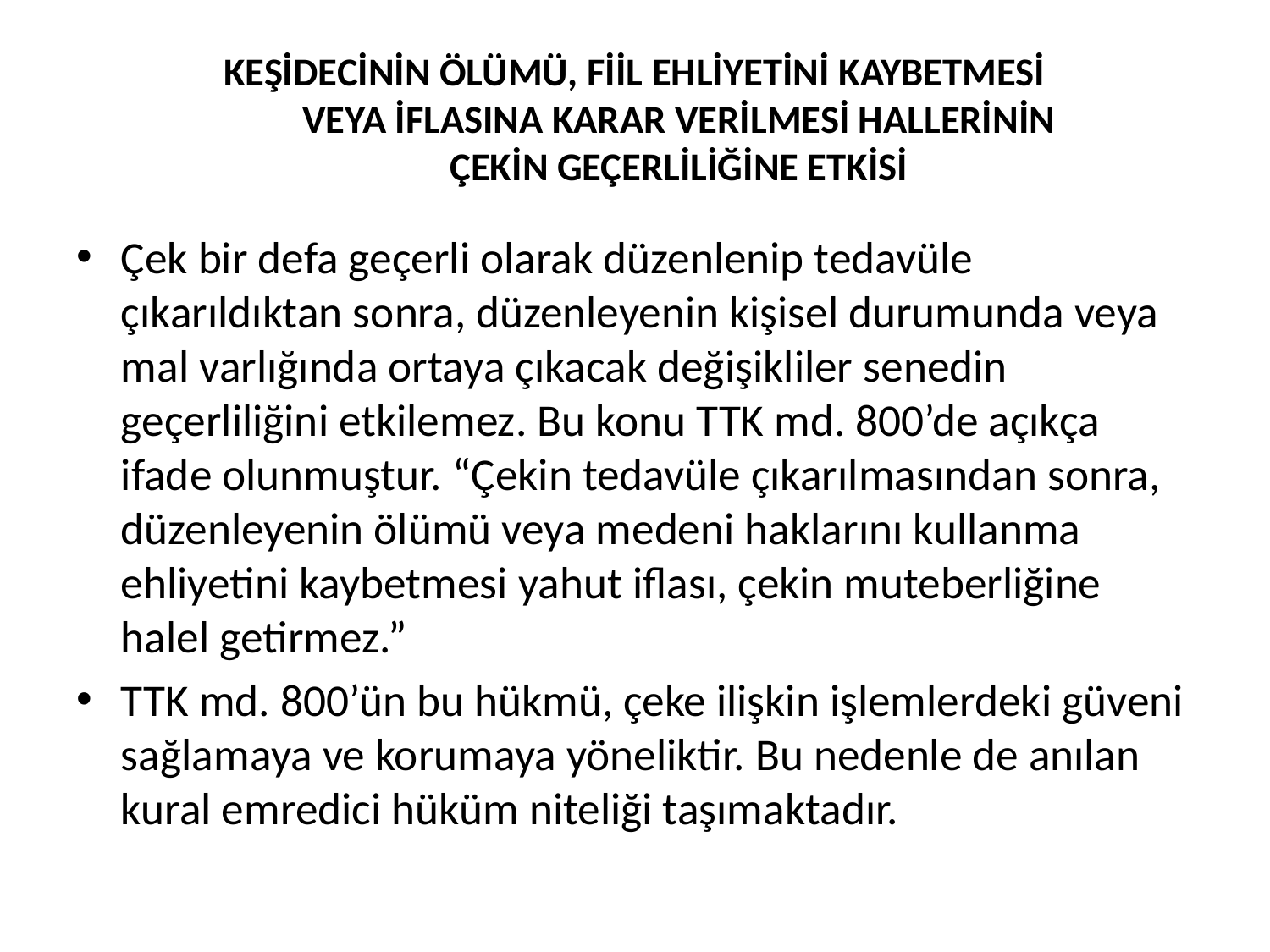

# KEŞİDECİNİN ÖLÜMÜ, FİİL EHLİYETİNİ KAYBETMESİ VEYA İFLASINA KARAR VERİLMESİ HALLERİNİN ÇEKİN GEÇERLİLİĞİNE ETKİSİ
Çek bir defa geçerli olarak düzenlenip tedavüle çıkarıldıktan sonra, düzenleyenin kişisel durumunda veya mal varlığında ortaya çıkacak değişikliler senedin geçerliliğini etkilemez. Bu konu TTK md. 800’de açıkça ifade olunmuştur. “Çekin tedavüle çıkarılmasından sonra, düzenleyenin ölümü veya medeni haklarını kullanma ehliyetini kaybetmesi yahut iflası, çekin muteberliğine halel getirmez.”
TTK md. 800’ün bu hükmü, çeke ilişkin işlemlerdeki güveni sağlamaya ve korumaya yöneliktir. Bu nedenle de anılan kural emredici hüküm niteliği taşımaktadır.